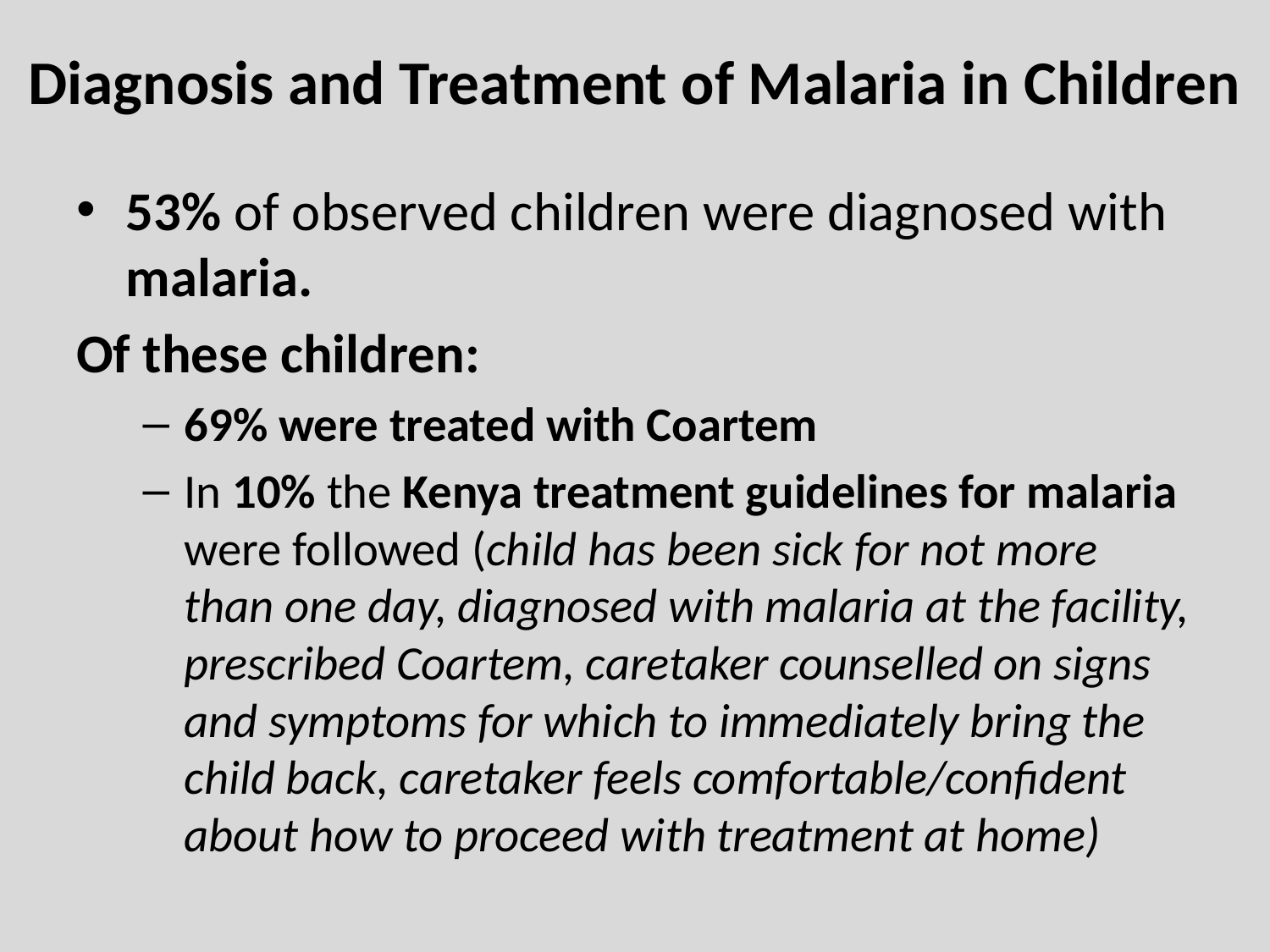

# Diagnosis and Treatment of Malaria in Children
53% of observed children were diagnosed with malaria.
Of these children:
69% were treated with Coartem
In 10% the Kenya treatment guidelines for malaria were followed (child has been sick for not more than one day, diagnosed with malaria at the facility, prescribed Coartem, caretaker counselled on signs and symptoms for which to immediately bring the child back, caretaker feels comfortable/confident about how to proceed with treatment at home)